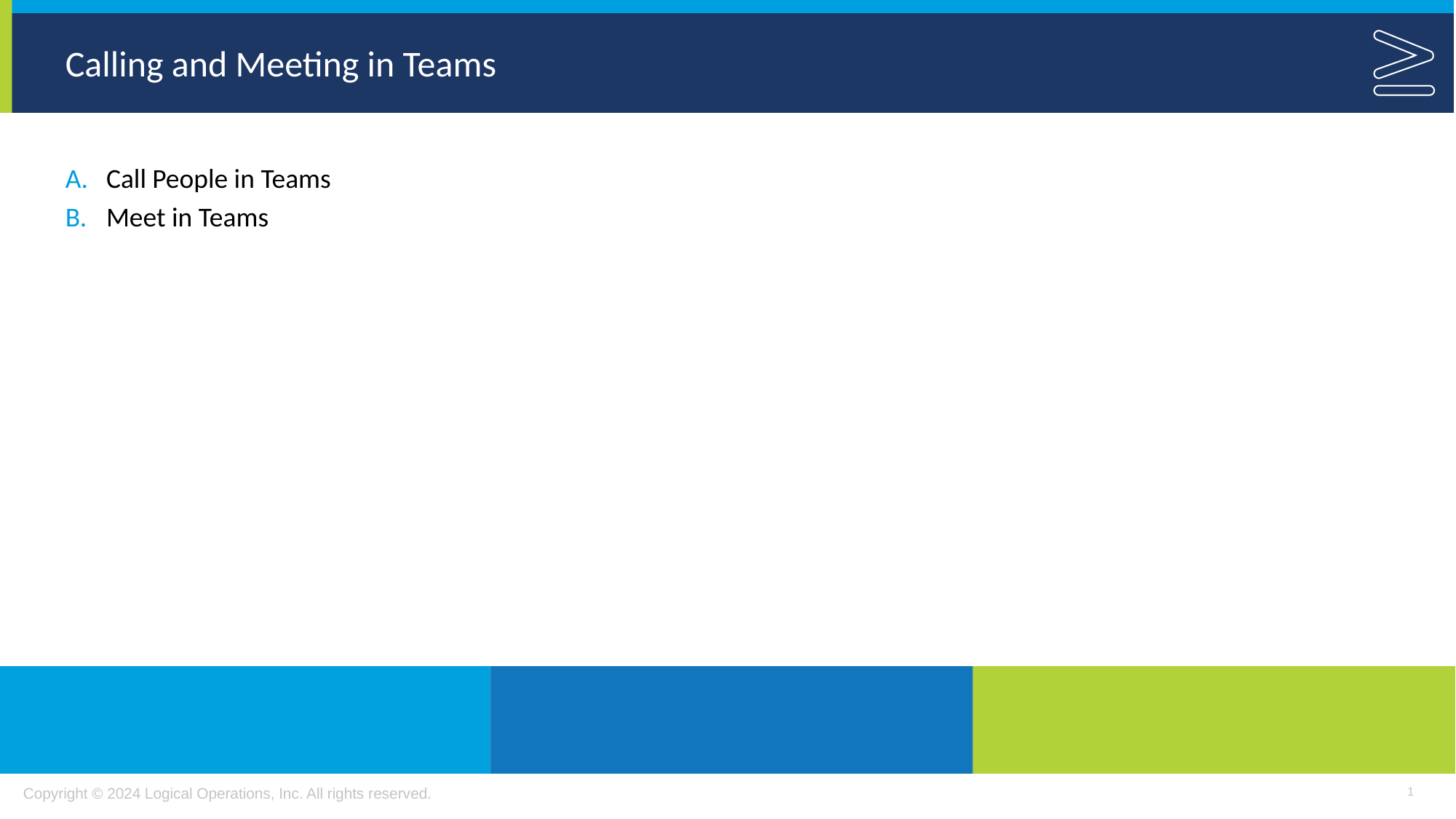

# Calling and Meeting in Teams
Call People in Teams
Meet in Teams
1